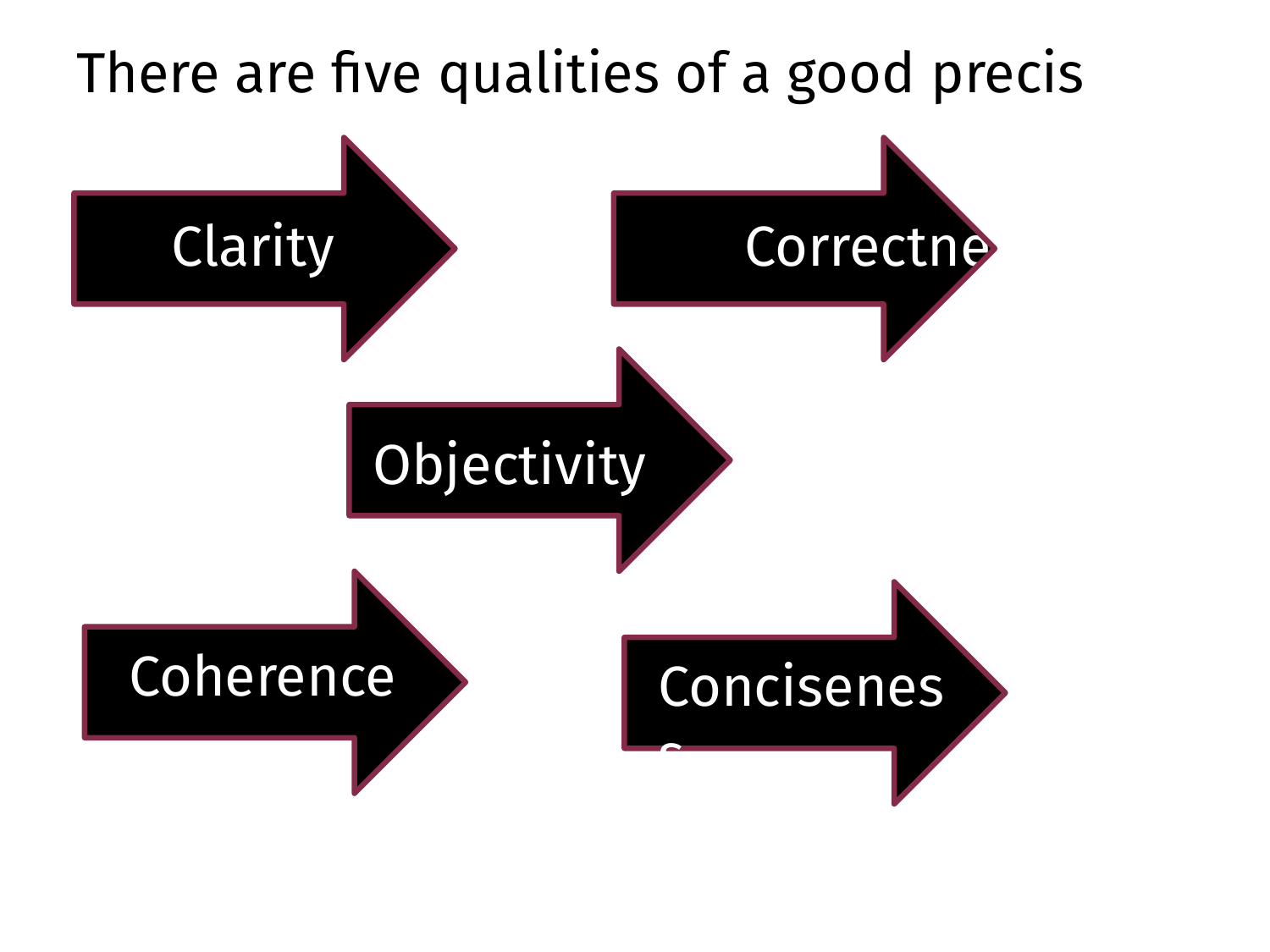

There are five qualities of a good precis

Clarity	Correctness

Objectivity

Coherence
Conciseness